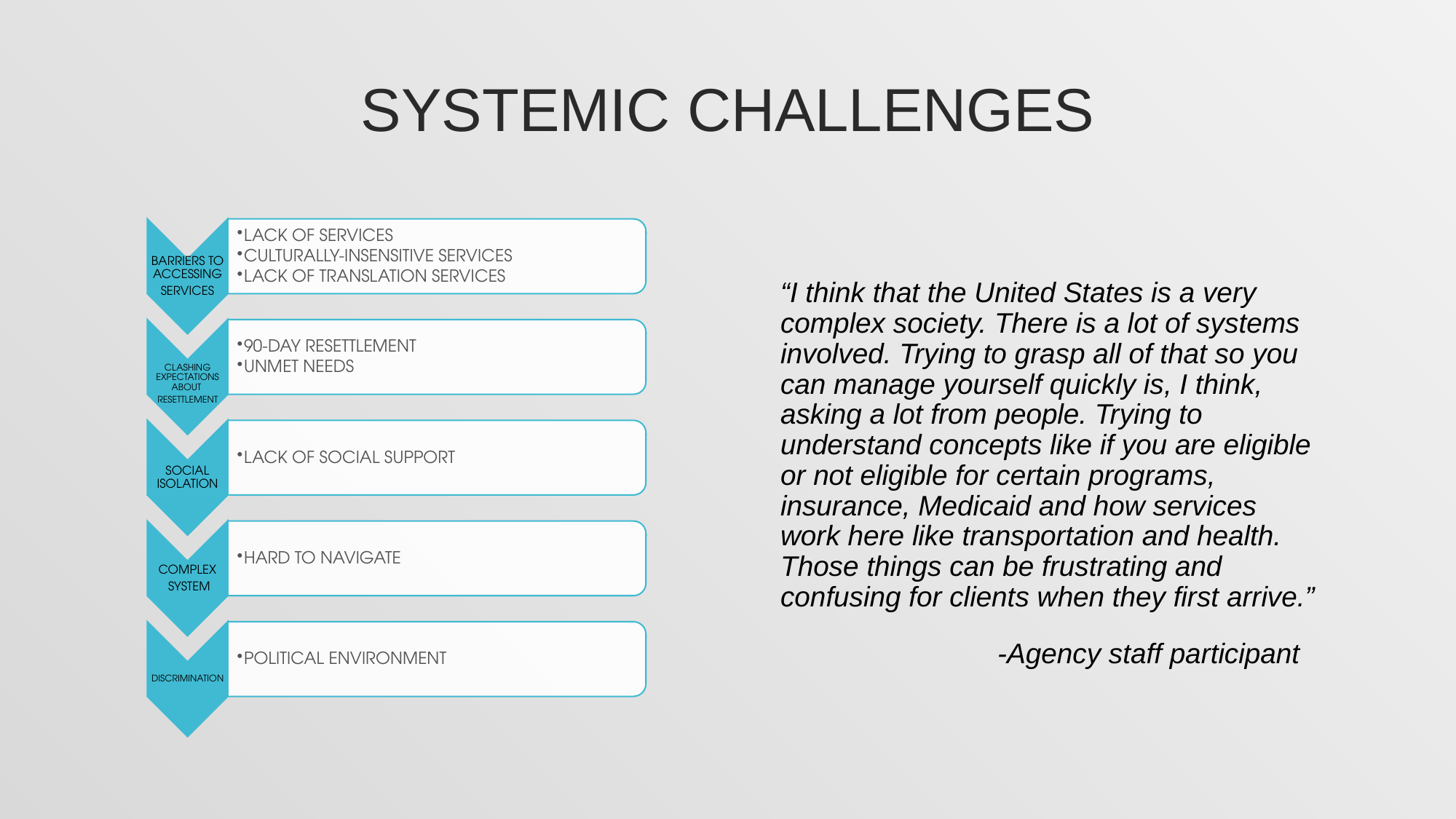

# SYSTEMIC CHALLENGES
BARRIERS TO ACCESSING
 SERVICES
LACK OF SERVICES
CULTURALLY-INSENSITIVE SERVICES
LACK OF TRANSLATION SERVICES

CLASHING EXPECTATIONS ABOUT
RESETTLEMENT
90-DAY RESETTLEMENT
UNMET NEEDS
SOCIAL ISOLATION
LACK OF SOCIAL SUPPORT
COMPLEX
 SYSTEM
HARD TO NAVIGATE
DISCRIMINATION
POLITICAL ENVIRONMENT
“I think that the United States is a very complex society. There is a lot of systems involved. Trying to grasp all of that so you can manage yourself quickly is, I think, asking a lot from people. Trying to understand concepts like if you are eligible or not eligible for certain programs, insurance, Medicaid and how services work here like transportation and health. Those things can be frustrating and confusing for clients when they first arrive.”
-Agency staff participant